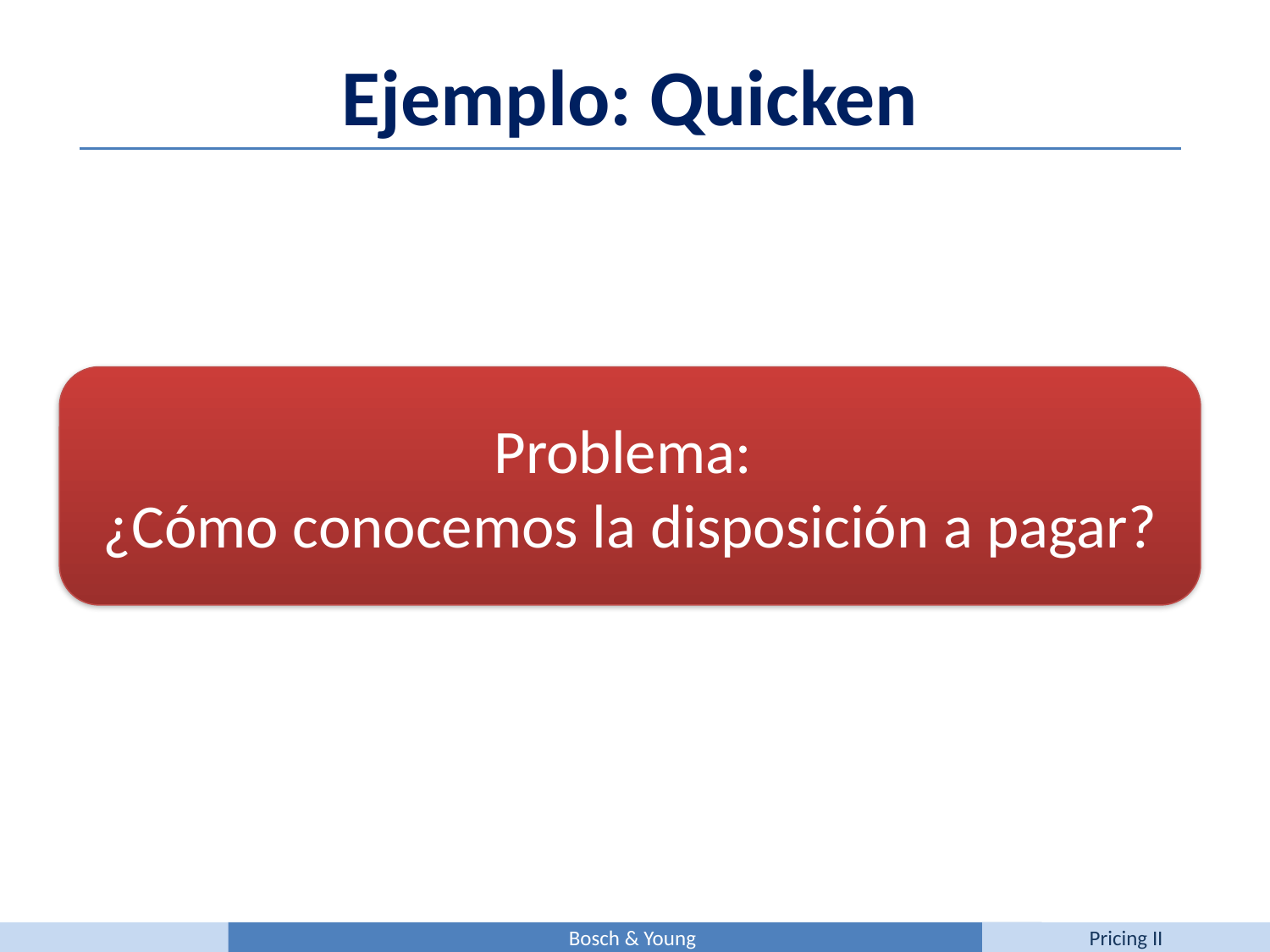

Ejemplo: Quicken
Problema:
¿Cómo conocemos la disposición a pagar?

Bosch & Young
Pricing II